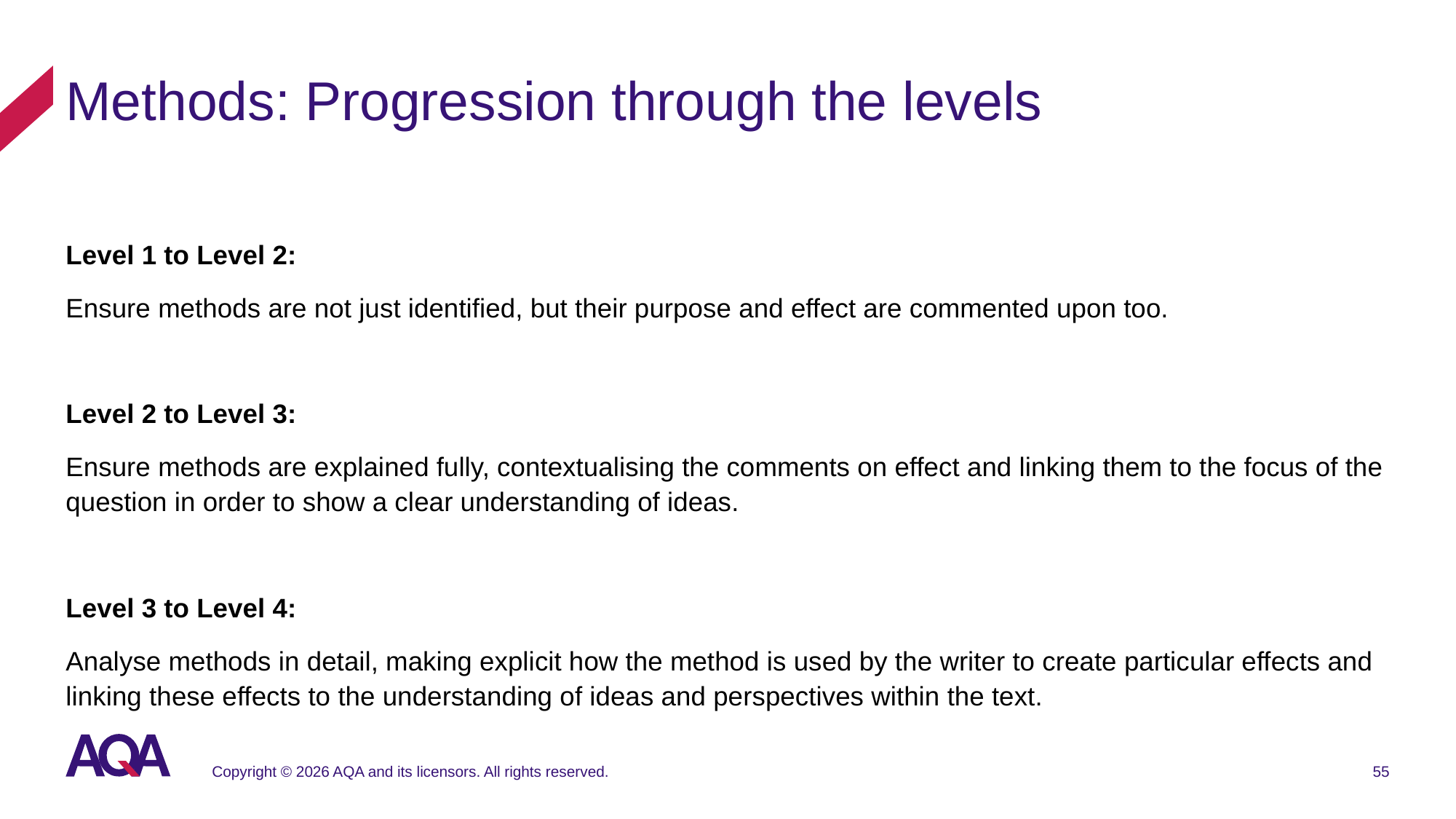

# Methods: Progression through the levels
Level 1 to Level 2:
Ensure methods are not just identified, but their purpose and effect are commented upon too.

Level 2 to Level 3:
Ensure methods are explained fully, contextualising the comments on effect and linking them to the focus of the question in order to show a clear understanding of ideas.

Level 3 to Level 4:
Analyse methods in detail, making explicit how the method is used by the writer to create particular effects and linking these effects to the understanding of ideas and perspectives within the text.

Copyright © 2026 AQA and its licensors. All rights reserved.
55